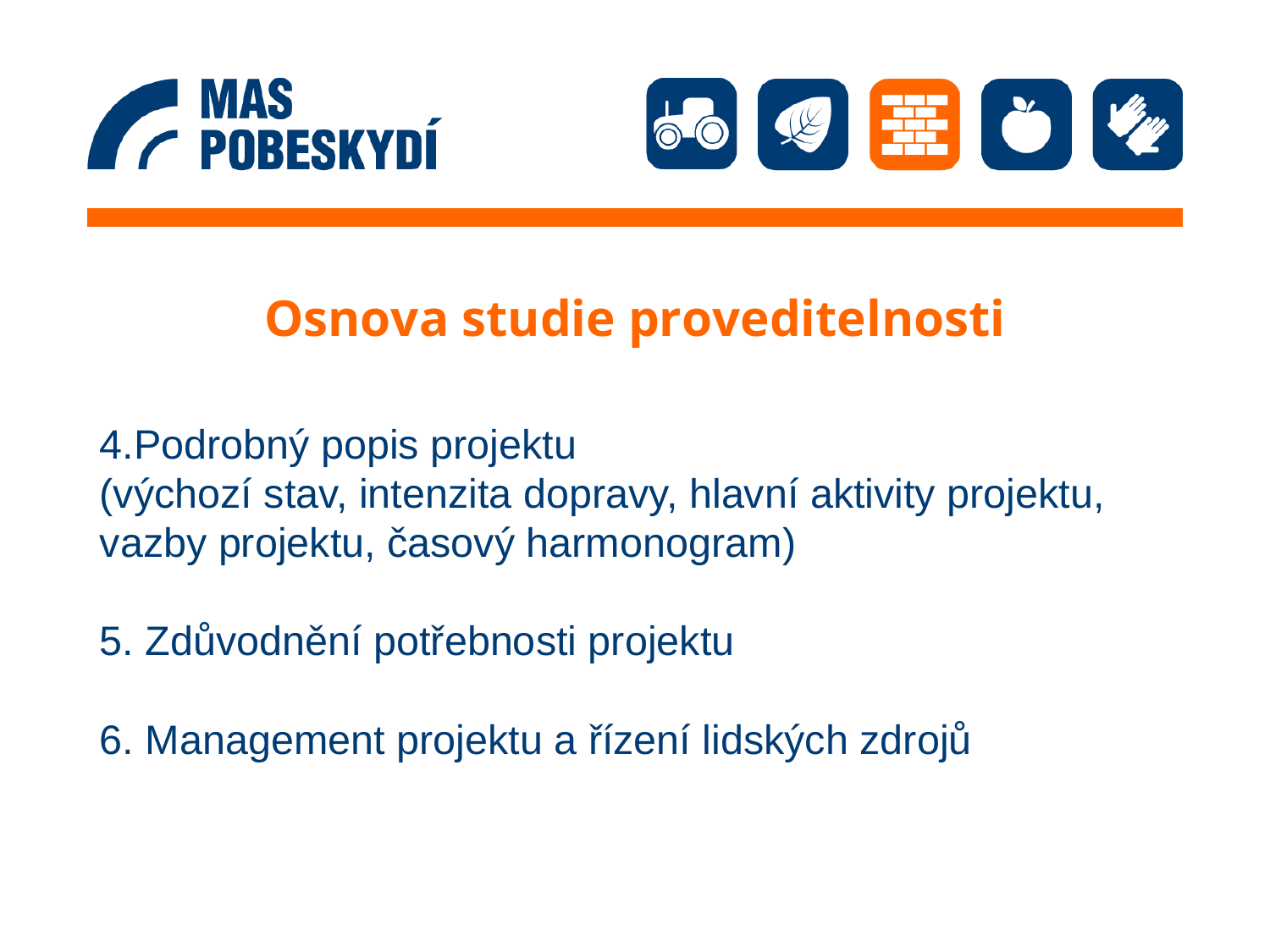

# Osnova studie proveditelnosti
4.Podrobný popis projektu
(výchozí stav, intenzita dopravy, hlavní aktivity projektu, vazby projektu, časový harmonogram)

5. Zdůvodnění potřebnosti projektu

6. Management projektu a řízení lidských zdrojů